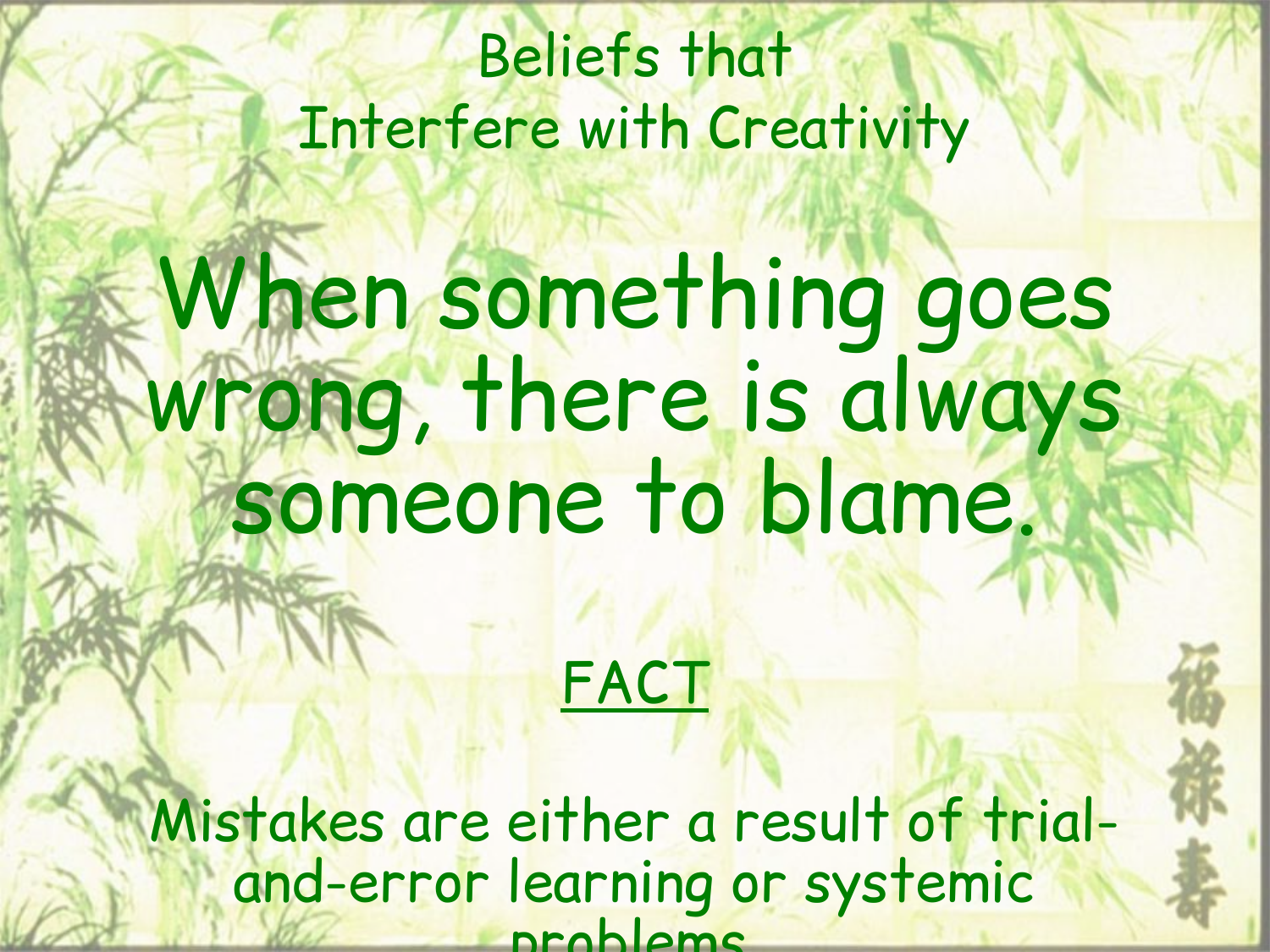

Beliefs that
Interfere with Creativity

When something goes wrong, there is always someone to blame.

FACT

Mistakes are either a result of trial-and-error learning or systemic problems.